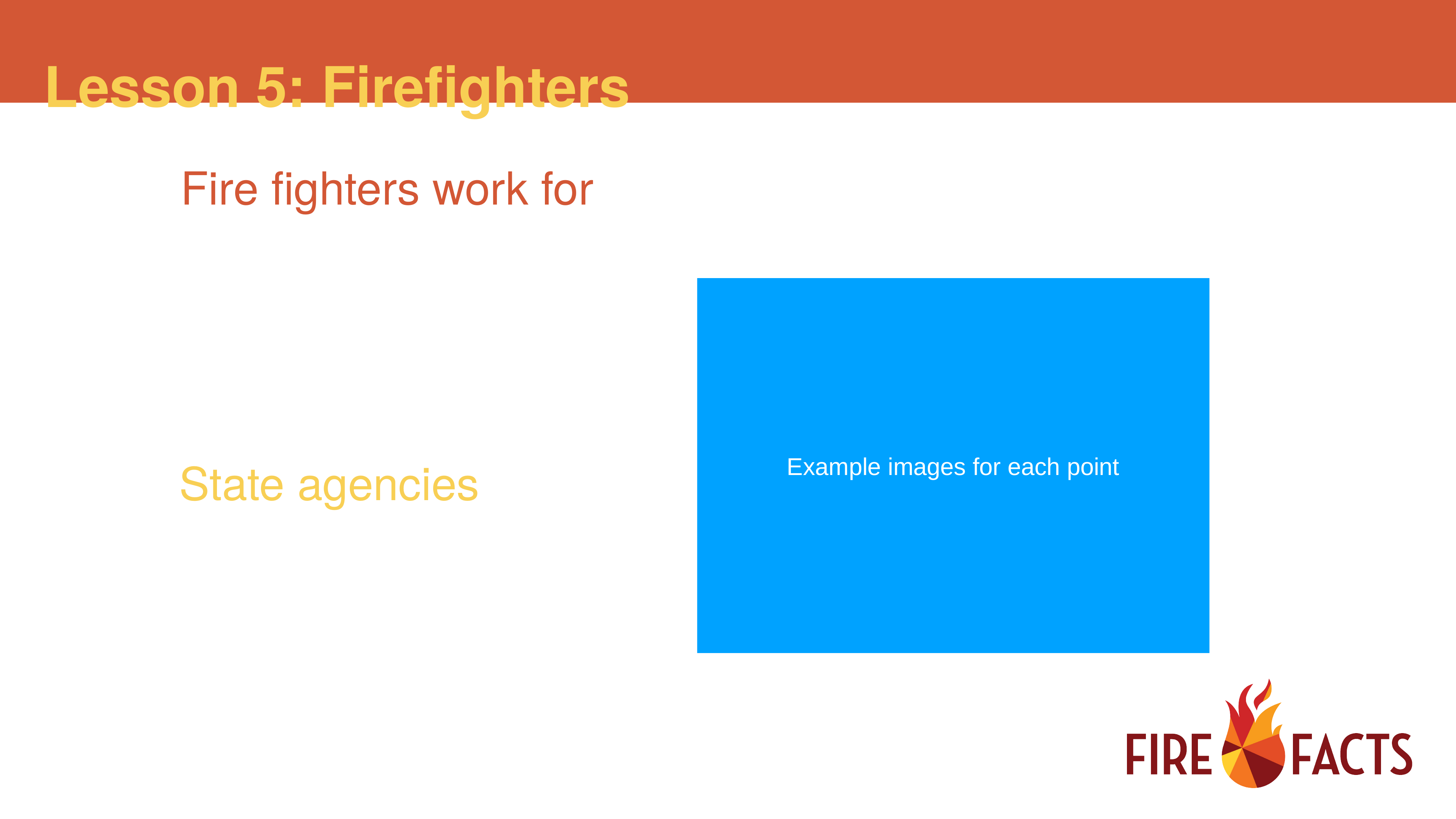

Fire fighters work for
 State agencies
Example images for each point